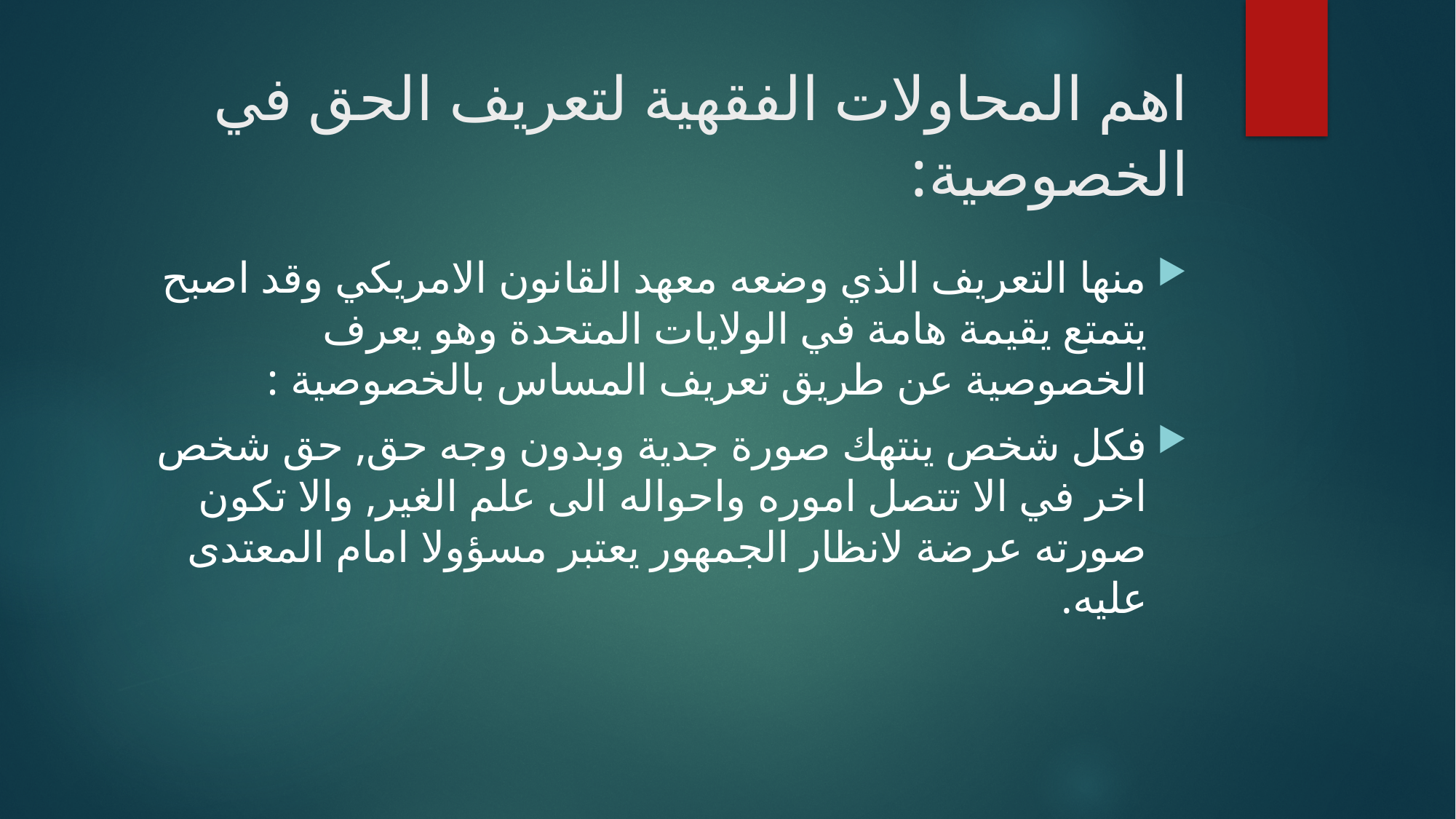

# اهم المحاولات الفقهية لتعريف الحق في الخصوصية:
منها التعريف الذي وضعه معهد القانون الامريكي وقد اصبح يتمتع يقيمة هامة في الولايات المتحدة وهو يعرف الخصوصية عن طريق تعريف المساس بالخصوصية :
فكل شخص ينتهك صورة جدية وبدون وجه حق, حق شخص اخر في الا تتصل اموره واحواله الى علم الغير, والا تكون صورته عرضة لانظار الجمهور يعتبر مسؤولا امام المعتدى عليه.